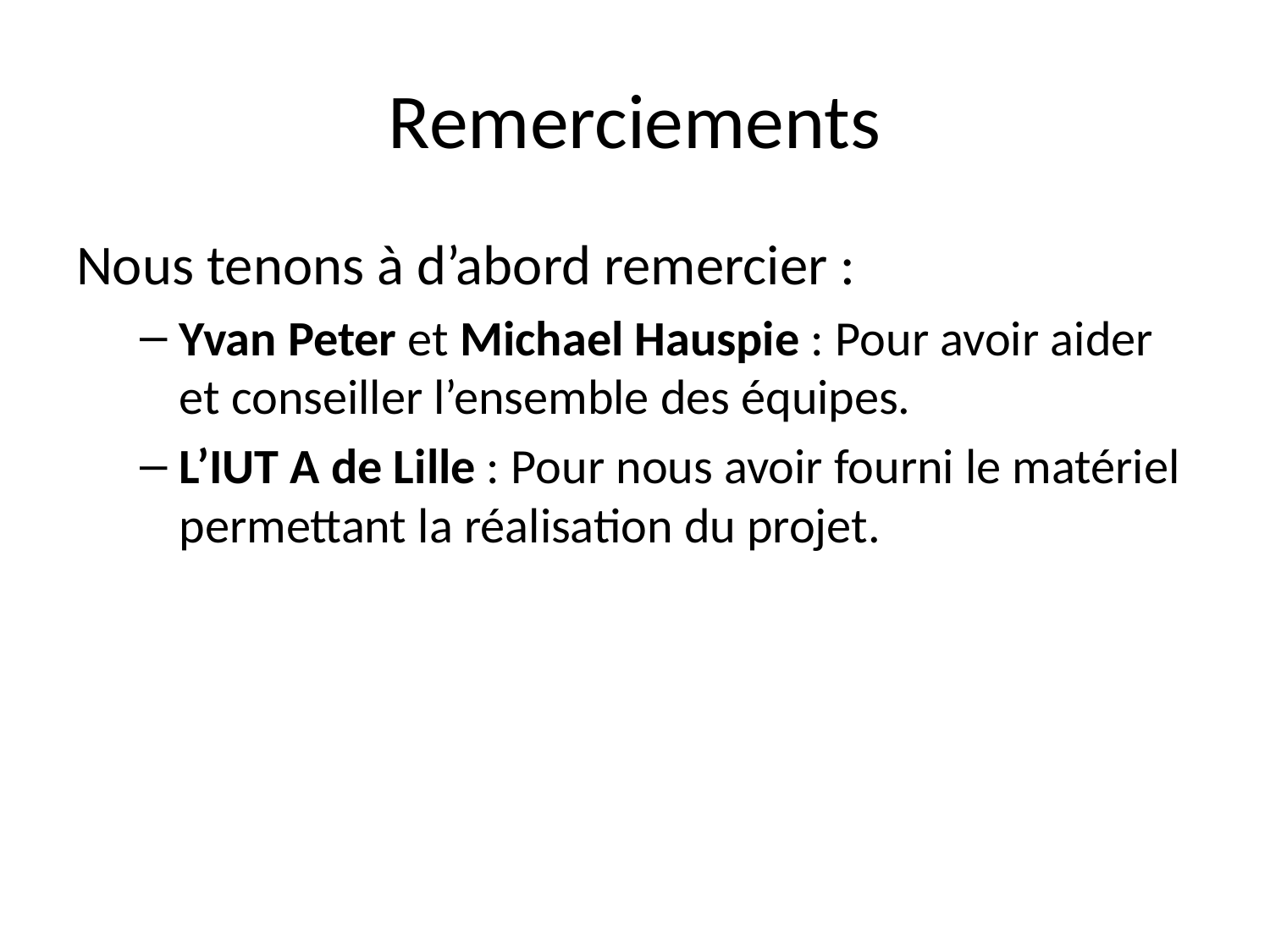

# Remerciements
Nous tenons à d’abord remercier :
Yvan Peter et Michael Hauspie : Pour avoir aider et conseiller l’ensemble des équipes.
L’IUT A de Lille : Pour nous avoir fourni le matériel permettant la réalisation du projet.